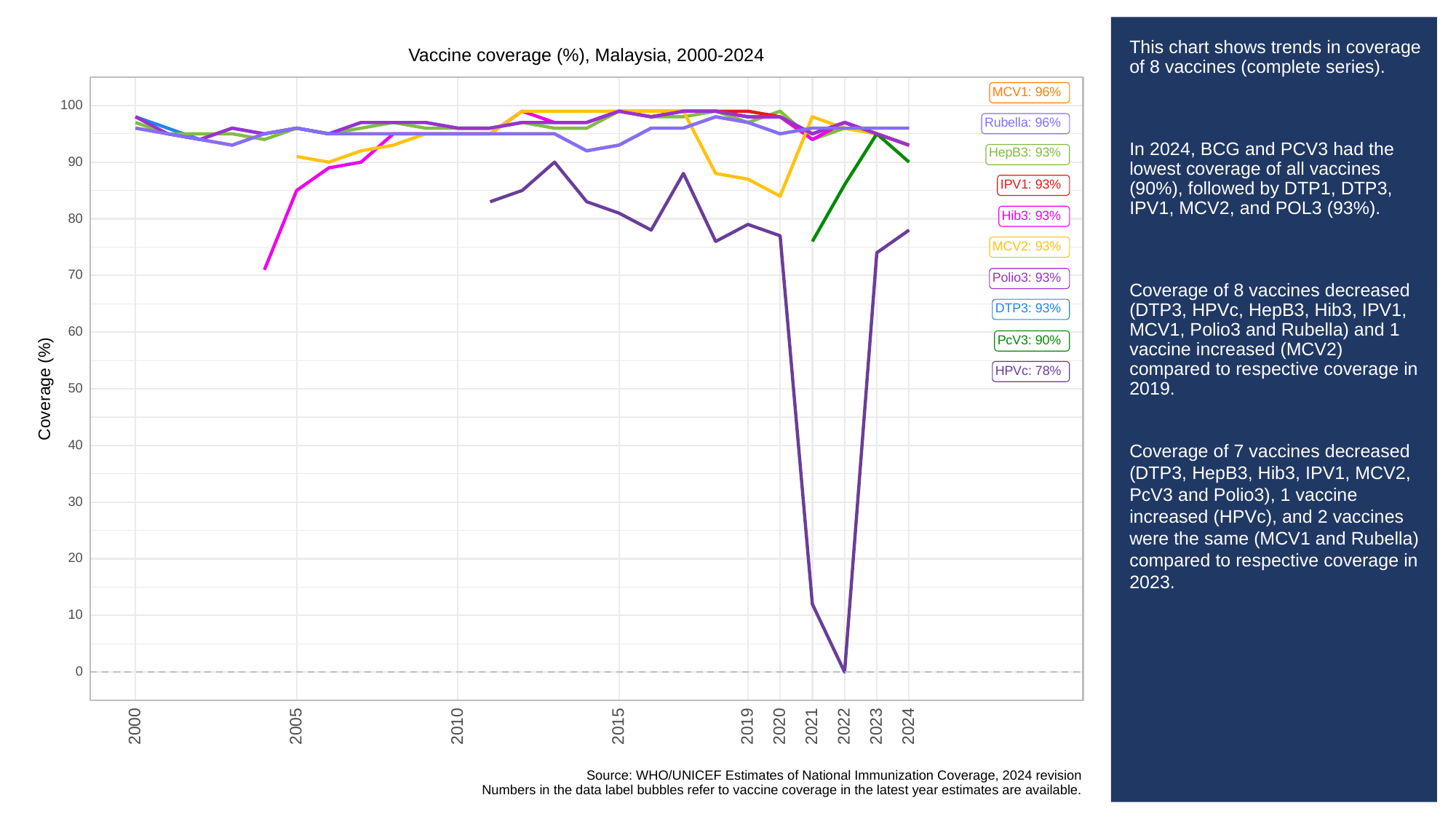

# This chart shows trends in coverage of 8 vaccines (complete series).

In 2024, BCG and PCV3 had the lowest coverage of all vaccines (90%), followed by DTP1, DTP3, IPV1, MCV2, and POL3 (93%).

Coverage of 8 vaccines decreased (DTP3, HPVc, HepB3, Hib3, IPV1, MCV1, Polio3 and Rubella) and 1 vaccine increased (MCV2) compared to respective coverage in 2019.

Coverage of 7 vaccines decreased (DTP3, HepB3, Hib3, IPV1, MCV2, PcV3 and Polio3), 1 vaccine increased (HPVc), and 2 vaccines were the same (MCV1 and Rubella) compared to respective coverage in 2023.

Vaccine coverage (%), Malaysia, 2000-2024

MCV1: 96%

100

Rubella: 96%

HepB3: 93%
90

IPV1: 93%

Hib3: 93%
80

MCV2: 93%

70
Polio3: 93%

DTP3: 93%
60

PcV3: 90%

HPVc: 78%
Coverage (%)
50

40

30

20

10

0

2023
2000
2005
2010
2015
2019
2020
2021
2022
2024
Source: WHO/UNICEF Estimates of National Immunization Coverage, 2024 revision
Numbers in the data label bubbles refer to vaccine coverage in the latest year estimates are available.